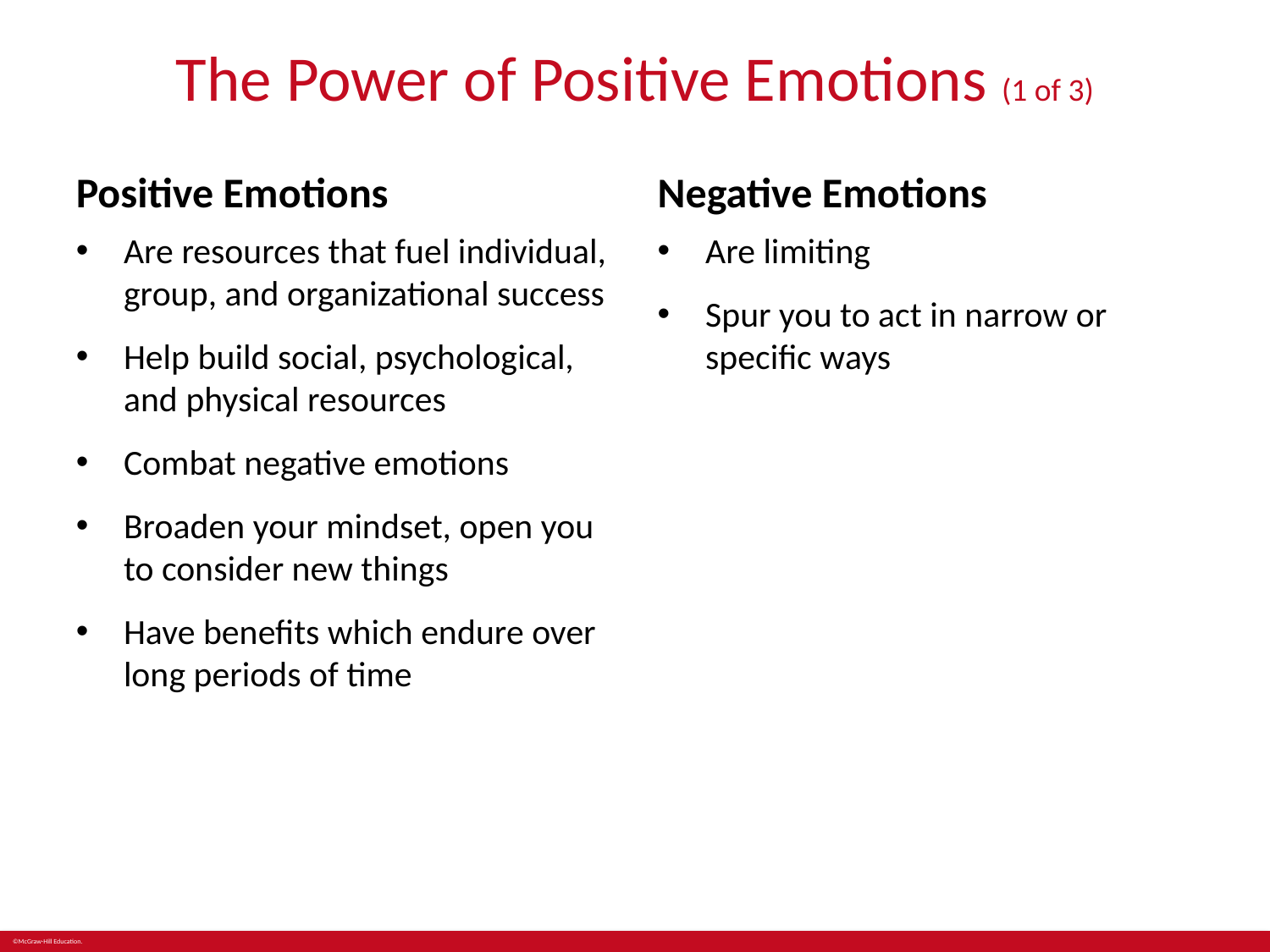

# The Power of Positive Emotions (1 of 3)
Positive Emotions
Negative Emotions
Are resources that fuel individual, group, and organizational success
Help build social, psychological, and physical resources
Combat negative emotions
Broaden your mindset, open you to consider new things
Have benefits which endure over long periods of time

Are limiting
Spur you to act in narrow or specific ways